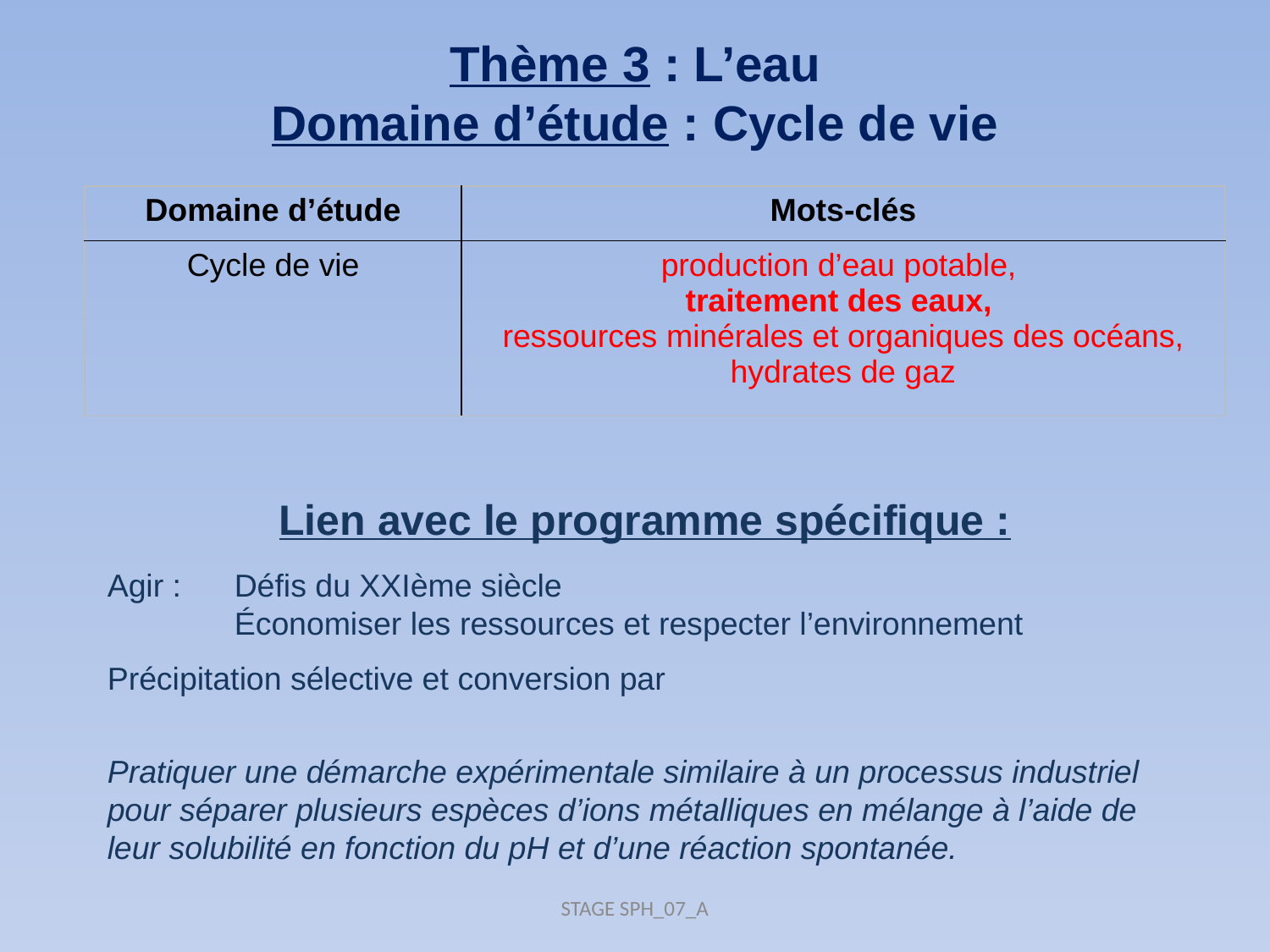

Thème 3 : L’eau
Domaine d’étude : Cycle de vie
| Domaine d’étude | Mots-clés |
| --- | --- |
| Cycle de vie | production d’eau potable, traitement des eaux, ressources minérales et organiques des océans, hydrates de gaz |
Lien avec le programme spécifique :

Agir : 	Défis du XXIème siècle
	Économiser les ressources et respecter l’environnement

Précipitation sélective et conversion par

Pratiquer une démarche expérimentale similaire à un processus industriel pour séparer plusieurs espèces d’ions métalliques en mélange à l’aide de leur solubilité en fonction du pH et d’une réaction spontanée.
STAGE SPH_07_A